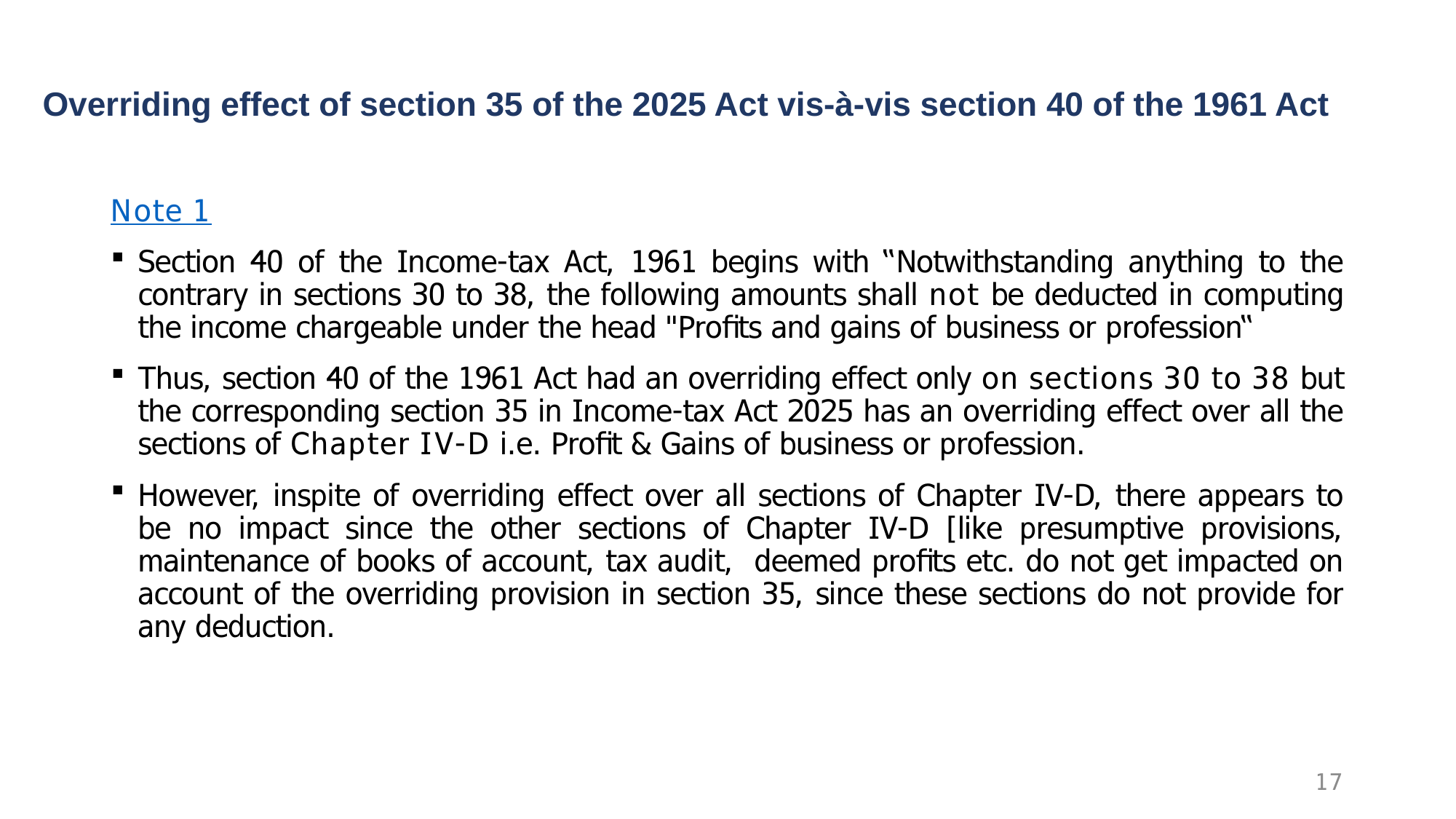

# Overriding effect of section 35 of the 2025 Act vis-à-vis section 40 of the 1961 Act
Note 1
Section 40 of the Income-tax Act, 1961 begins with “Notwithstanding anything to the contrary in sections 30 to 38, the following amounts shall not be deducted in computing the income chargeable under the head "Profits and gains of business or profession“
Thus, section 40 of the 1961 Act had an overriding effect only on sections 30 to 38 but the corresponding section 35 in Income-tax Act 2025 has an overriding effect over all the sections of Chapter IV-D i.e. Profit & Gains of business or profession.
However, inspite of overriding effect over all sections of Chapter IV-D, there appears to be no impact since the other sections of Chapter IV-D [like presumptive provisions, maintenance of books of account, tax audit,  deemed profits etc. do not get impacted on account of the overriding provision in section 35, since these sections do not provide for any deduction.
17